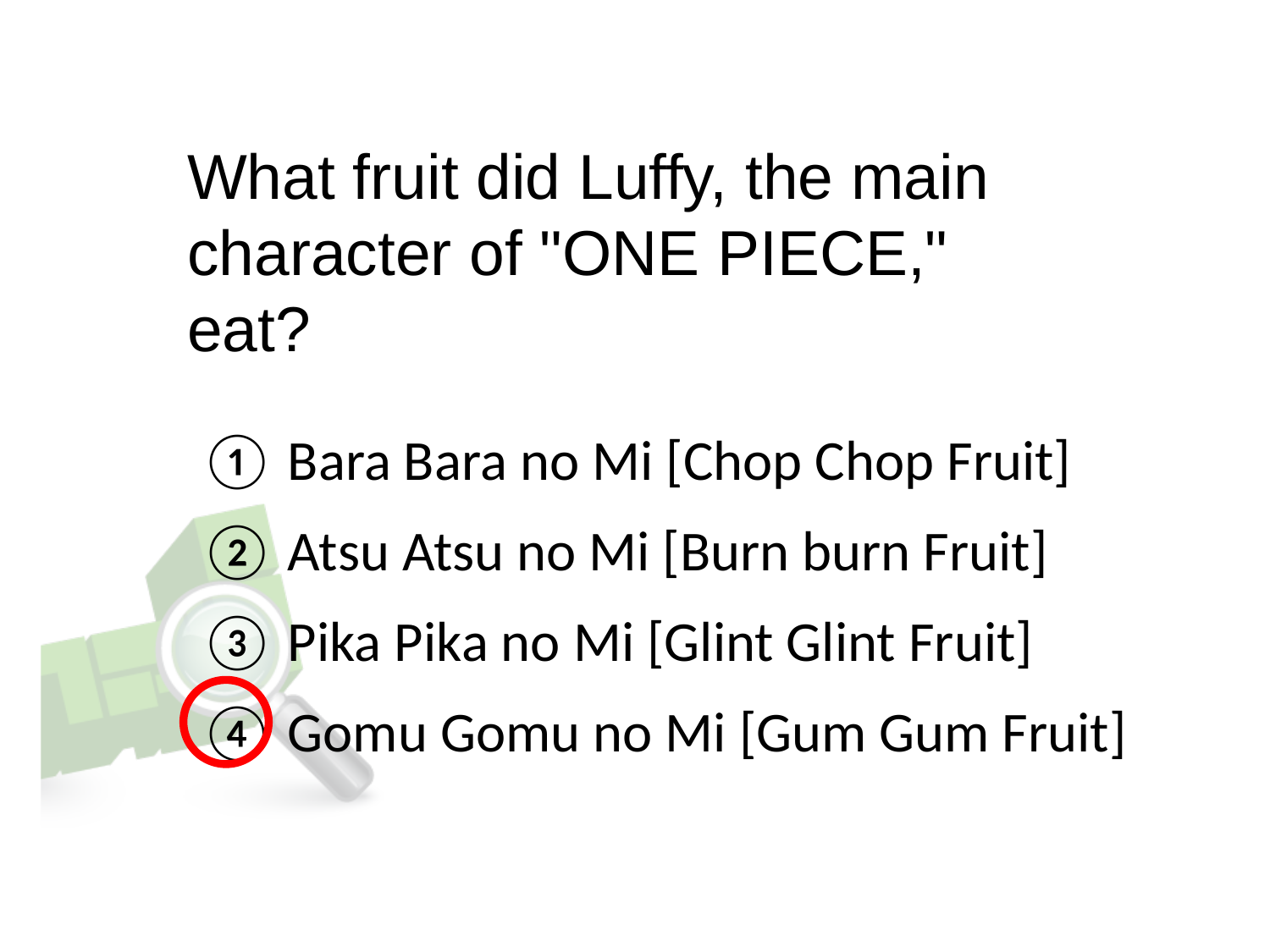

# What fruit did Luffy, the main character of "ONE PIECE," eat?
① Bara Bara no Mi [Chop Chop Fruit]
② Atsu Atsu no Mi [Burn burn Fruit]
③ Pika Pika no Mi [Glint Glint Fruit]
④ Gomu Gomu no Mi [Gum Gum Fruit]